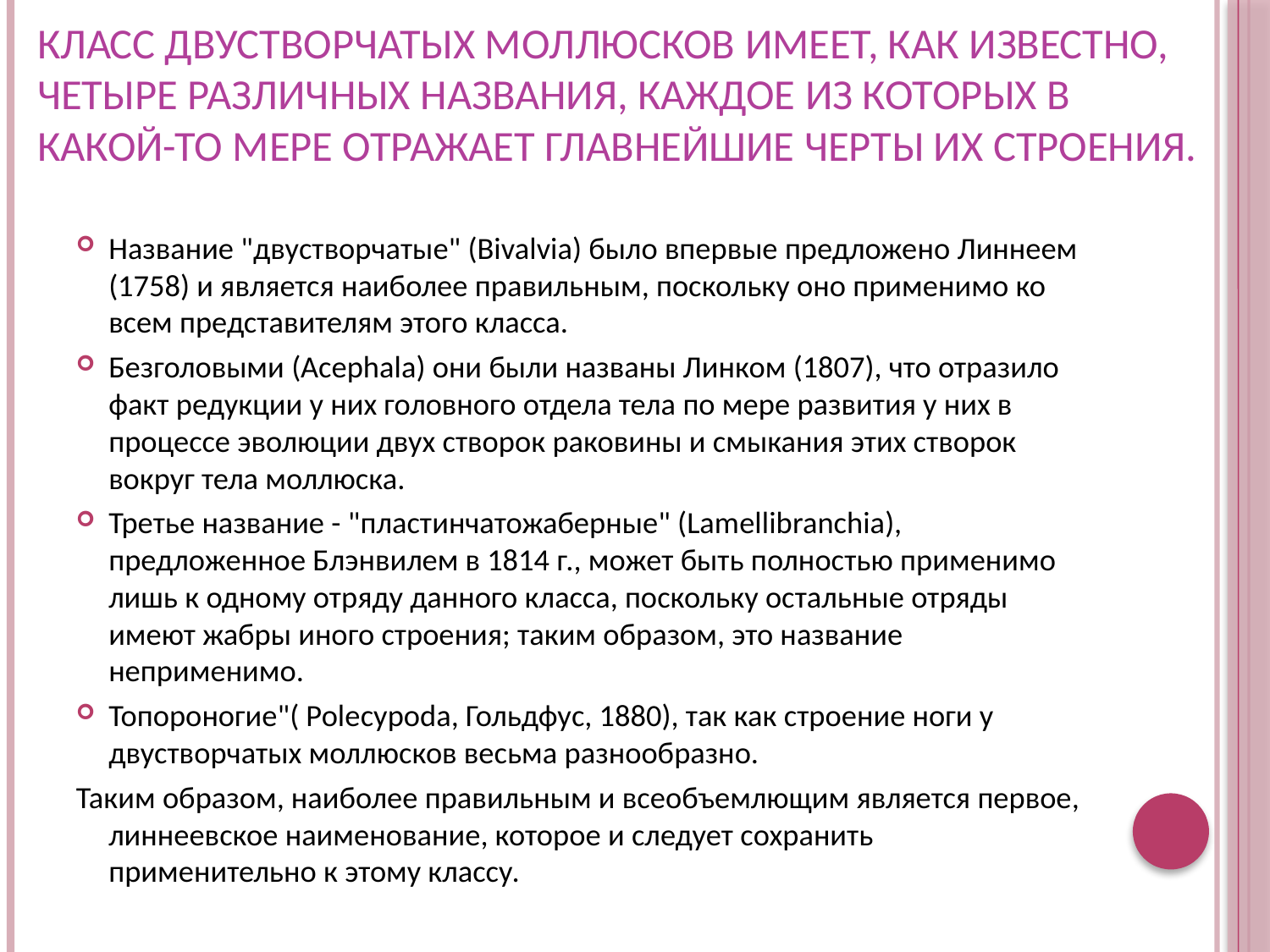

# класс двустворчатых моллюсков имеет, как известно, четыре различных названия, каждое из которых в какой-то мере отражает главнейшие черты их строения.
Название "двустворчатые" (Bivalvia) было впервые предложено Линнеем (1758) и является наиболее правильным, поскольку оно применимо ко всем представителям этого класса.
Безголовыми (Acephala) они были названы Линком (1807), что отразило факт редукции у них головного отдела тела по мере развития у них в процессе эволюции двух створок раковины и смыкания этих створок вокруг тела моллюска.
Третье название - "пластинчатожаберные" (Lamellibranchia), предложенное Блэнвилем в 1814 г., может быть полностью применимо лишь к одному отряду данного класса, поскольку остальные отряды имеют жабры иного строения; таким образом, это название неприменимо.
Топороногие"( Polecypoda, Гольдфус, 1880), так как строение ноги у двустворчатых моллюсков весьма разнообразно.
Таким образом, наиболее правильным и всеобъемлющим является первое, линнеевское наименование, которое и следует сохранить применительно к этому классу.